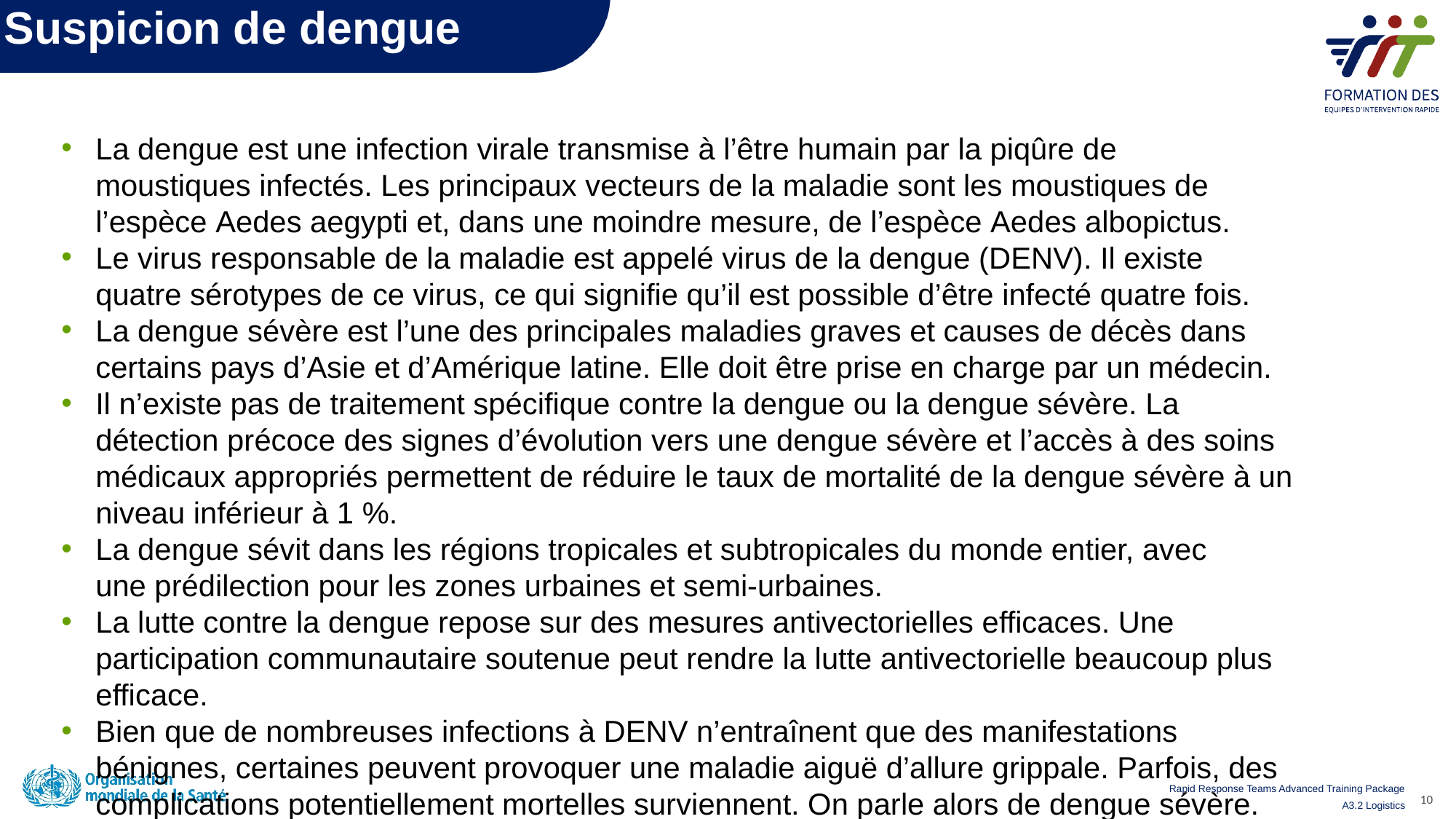

# Suspicion de dengue
La dengue est une infection virale transmise à l’être humain par la piqûre de moustiques infectés. Les principaux vecteurs de la maladie sont les moustiques de l’espèce Aedes aegypti et, dans une moindre mesure, de l’espèce Aedes albopictus.
Le virus responsable de la maladie est appelé virus de la dengue (DENV). Il existe quatre sérotypes de ce virus, ce qui signifie qu’il est possible d’être infecté quatre fois.
La dengue sévère est l’une des principales maladies graves et causes de décès dans certains pays d’Asie et d’Amérique latine. Elle doit être prise en charge par un médecin.
Il n’existe pas de traitement spécifique contre la dengue ou la dengue sévère. La détection précoce des signes d’évolution vers une dengue sévère et l’accès à des soins médicaux appropriés permettent de réduire le taux de mortalité de la dengue sévère à un niveau inférieur à 1 %.
La dengue sévit dans les régions tropicales et subtropicales du monde entier, avec une prédilection pour les zones urbaines et semi-urbaines.
La lutte contre la dengue repose sur des mesures antivectorielles efficaces. Une participation communautaire soutenue peut rendre la lutte antivectorielle beaucoup plus efficace.
Bien que de nombreuses infections à DENV n’entraînent que des manifestations bénignes, certaines peuvent provoquer une maladie aiguë d’allure grippale. Parfois, des complications potentiellement mortelles surviennent. On parle alors de dengue sévère.
10